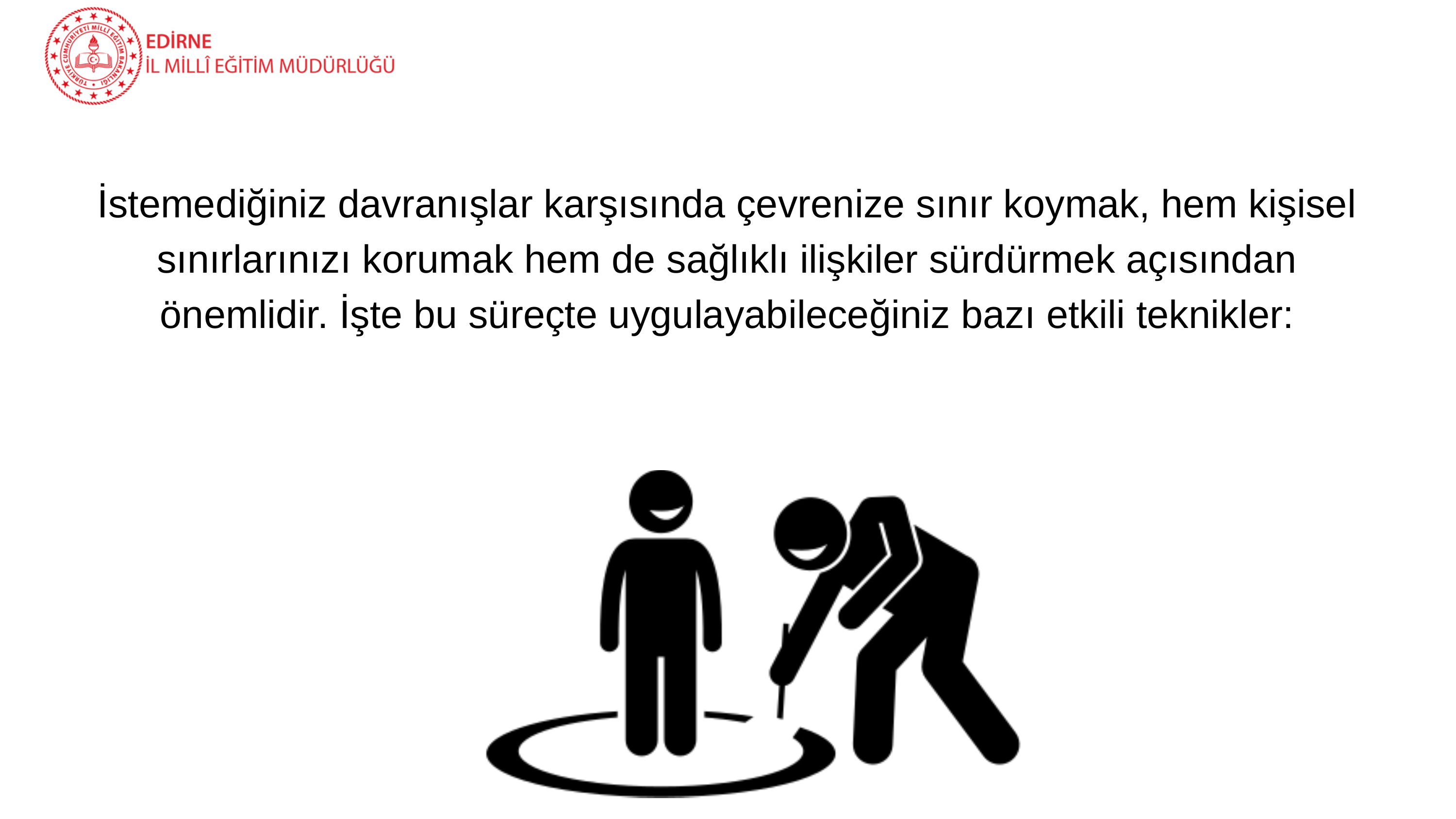

İstemediğiniz davranışlar karşısında çevrenize sınır koymak, hem kişisel sınırlarınızı korumak hem de sağlıklı ilişkiler sürdürmek açısından önemlidir. İşte bu süreçte uygulayabileceğiniz bazı etkili teknikler: